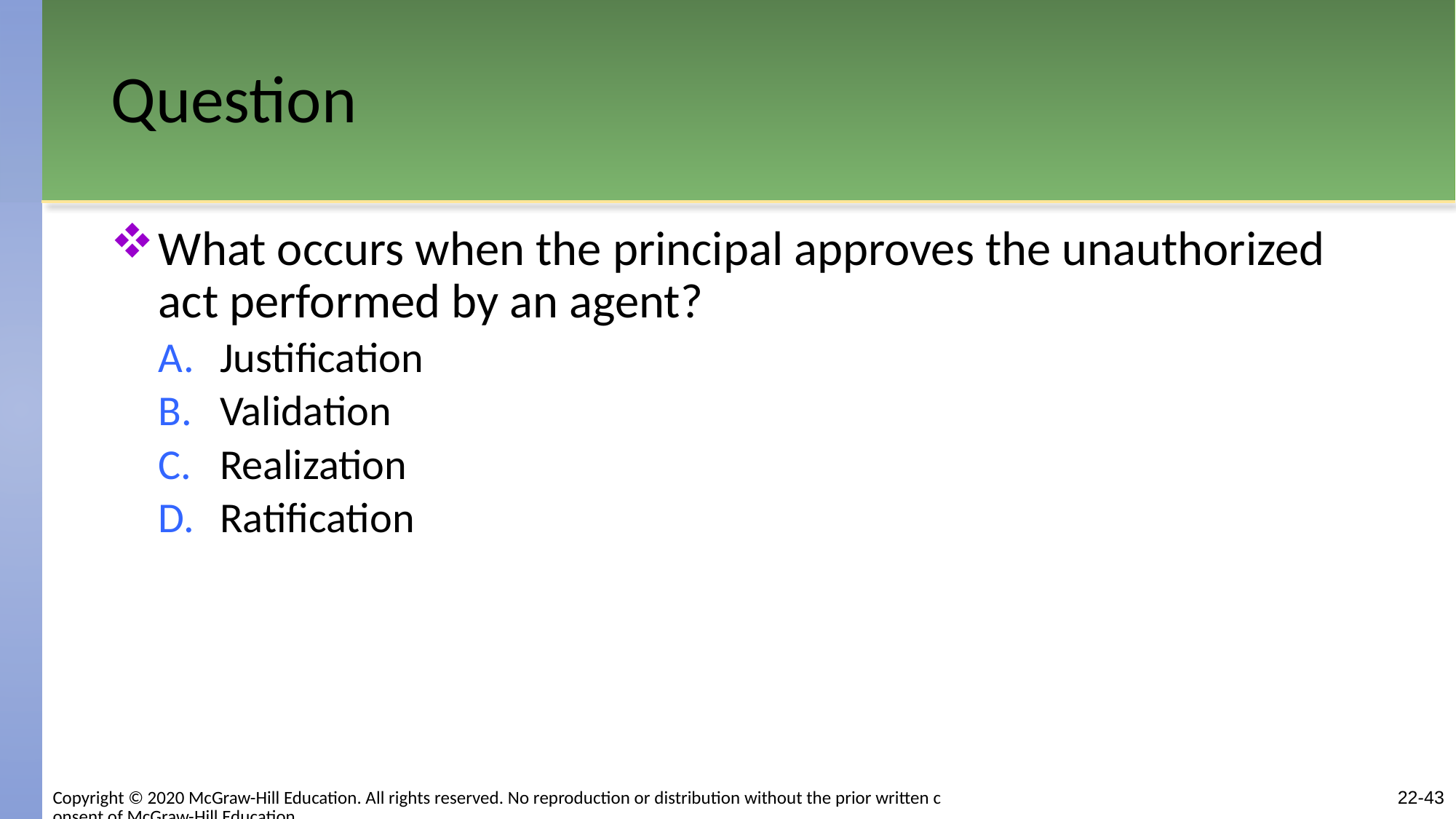

# Question
What occurs when the principal approves the unauthorized act performed by an agent?
Justification
Validation
Realization
Ratification
22-43
Copyright © 2020 McGraw-Hill Education. All rights reserved. No reproduction or distribution without the prior written consent of McGraw-Hill Education.